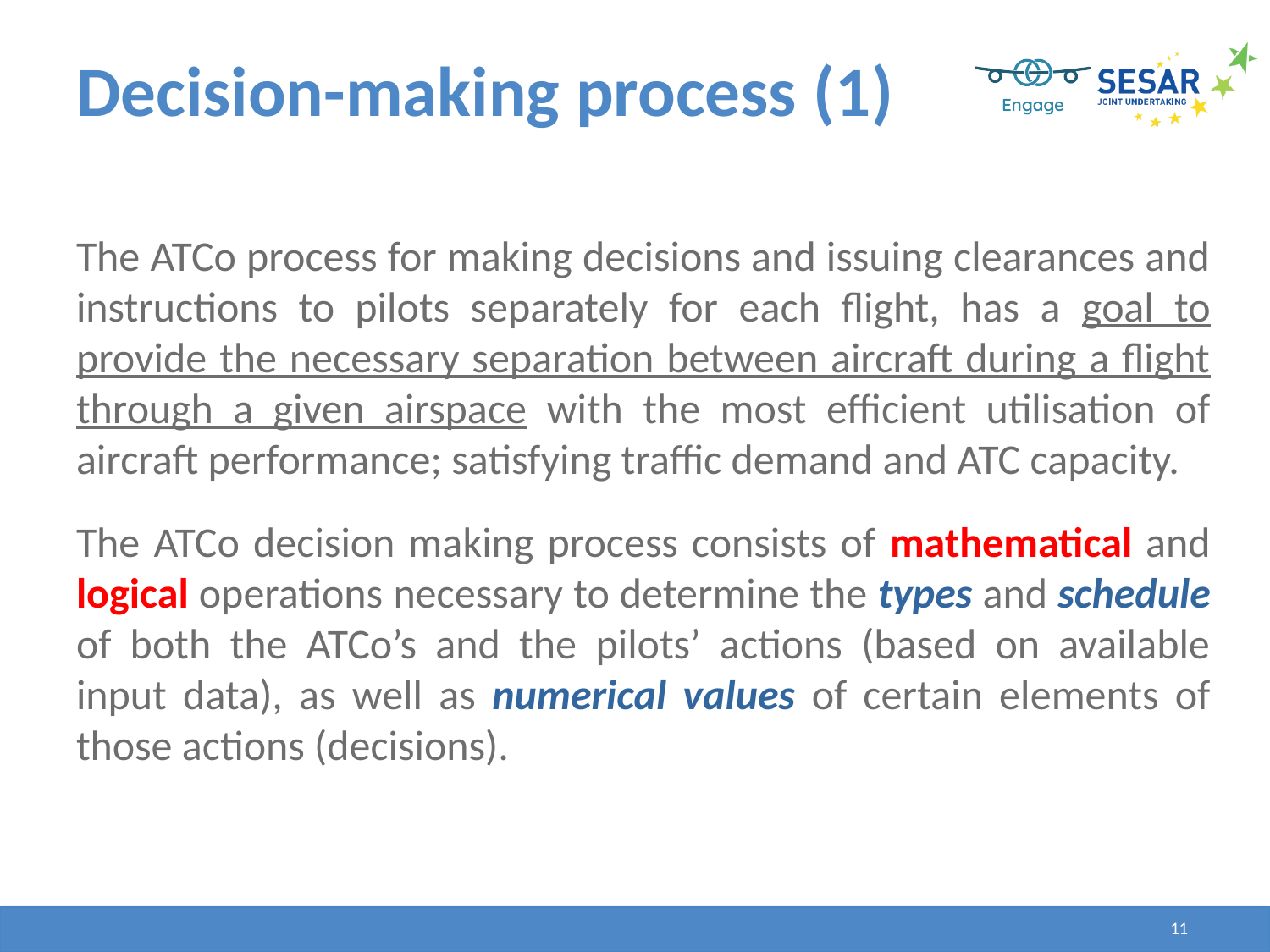

# Decision-making process (1)
The ATCo process for making decisions and issuing clearances and instructions to pilots separately for each flight, has a goal to provide the necessary separation between aircraft during a flight through a given airspace with the most efficient utilisation of aircraft performance; satisfying traffic demand and ATC capacity.

The ATCo decision making process consists of mathematical and logical operations necessary to determine the types and schedule of both the ATCo’s and the pilots’ actions (based on available input data), as well as numerical values of certain elements of those actions (decisions).
11